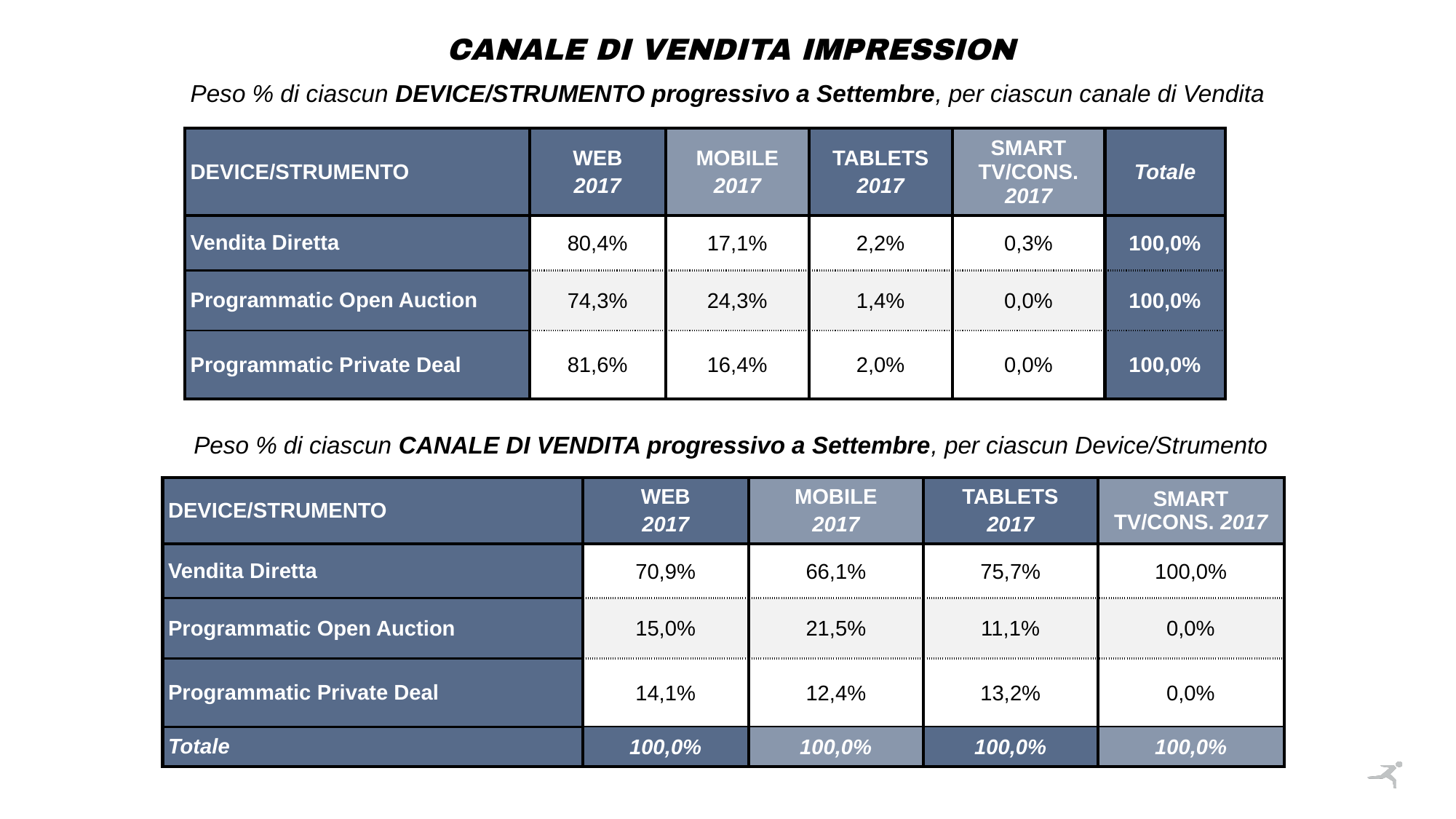

CANALE DI VENDITA IMPRESSION
Peso % di ciascun DEVICE/STRUMENTO progressivo a Settembre, per ciascun canale di Vendita
| DEVICE/STRUMENTO | WEB 2017 | MOBILE 2017 | TABLETS 2017 | SMART TV/CONS. 2017 | Totale |
| --- | --- | --- | --- | --- | --- |
| Vendita Diretta | 80,4% | 17,1% | 2,2% | 0,3% | 100,0% |
| Programmatic Open Auction | 74,3% | 24,3% | 1,4% | 0,0% | 100,0% |
| Programmatic Private Deal | 81,6% | 16,4% | 2,0% | 0,0% | 100,0% |
Peso % di ciascun CANALE DI VENDITA progressivo a Settembre, per ciascun Device/Strumento
| DEVICE/STRUMENTO | WEB 2017 | MOBILE 2017 | TABLETS 2017 | SMART TV/CONS. 2017 |
| --- | --- | --- | --- | --- |
| Vendita Diretta | 70,9% | 66,1% | 75,7% | 100,0% |
| Programmatic Open Auction | 15,0% | 21,5% | 11,1% | 0,0% |
| Programmatic Private Deal | 14,1% | 12,4% | 13,2% | 0,0% |
| Totale | 100,0% | 100,0% | 100,0% | 100,0% |